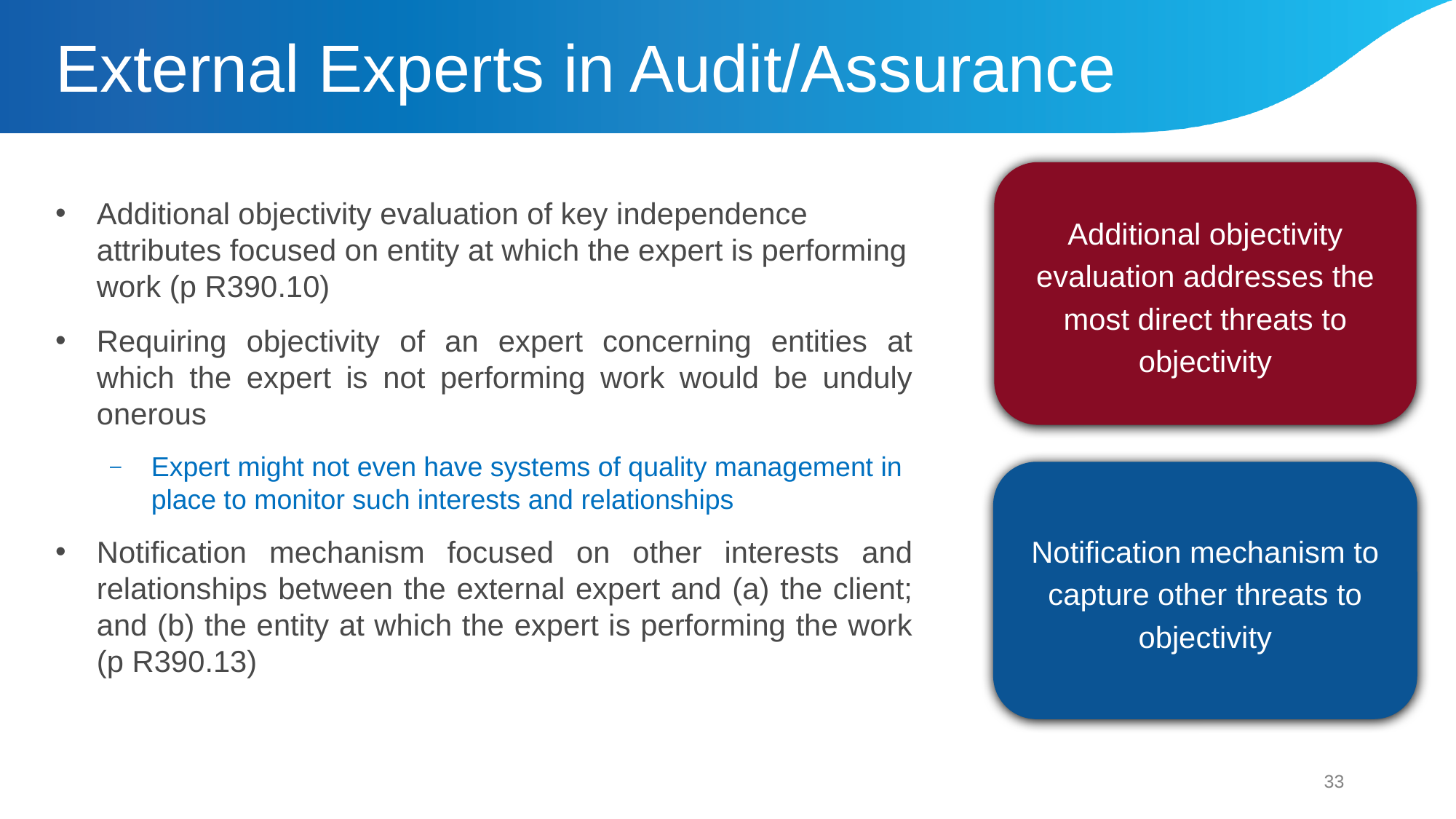

# External Experts in Audit/Assurance
Additional objectivity evaluation addresses the most direct threats to objectivity
Additional objectivity evaluation of key independence attributes focused on entity at which the expert is performing work (p R390.10)
Requiring objectivity of an expert concerning entities at which the expert is not performing work would be unduly onerous
Expert might not even have systems of quality management in place to monitor such interests and relationships
Notification mechanism focused on other interests and relationships between the external expert and (a) the client; and (b) the entity at which the expert is performing the work (p R390.13)

Notification mechanism to capture other threats to objectivity
33